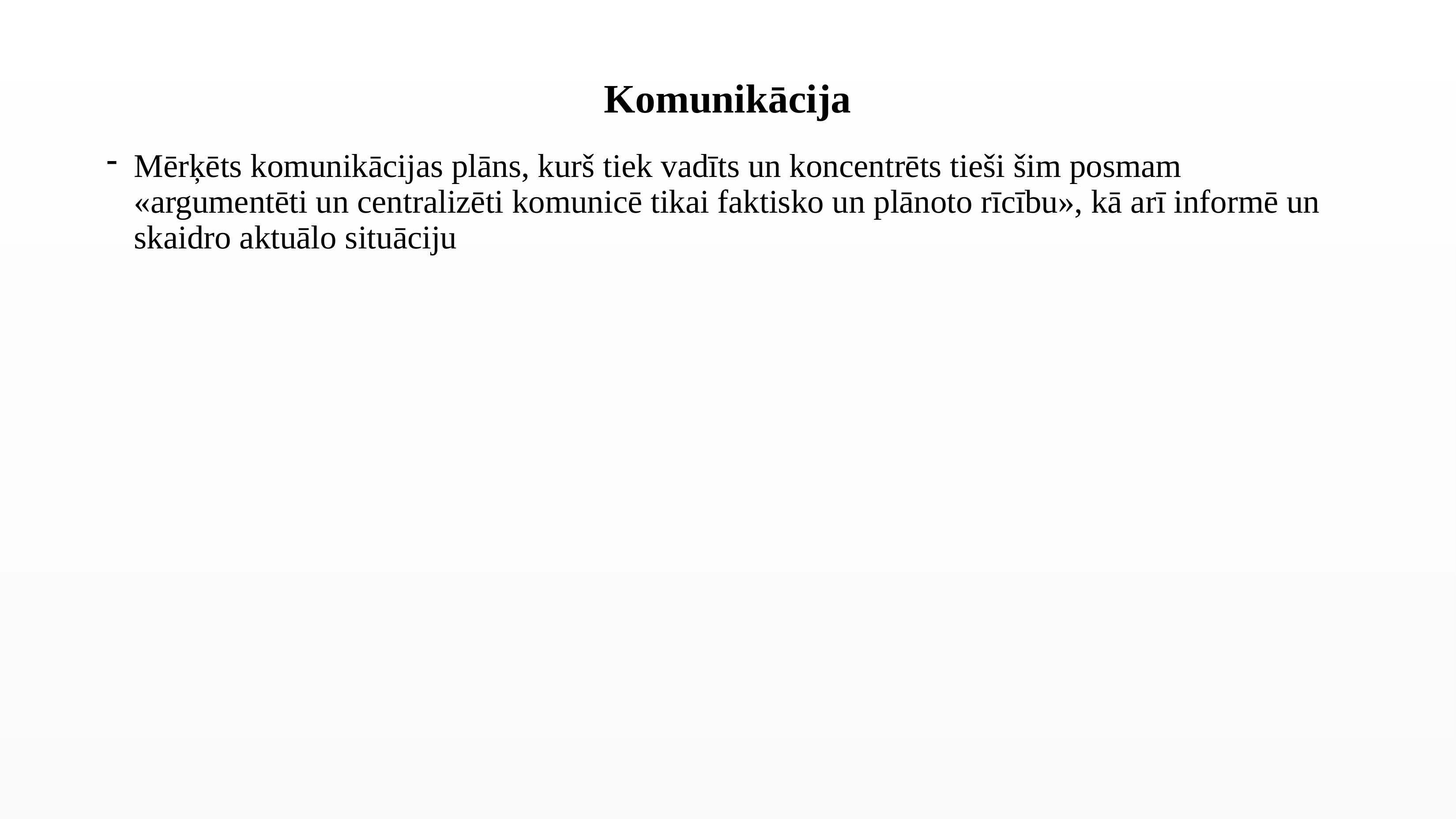

# Komunikācija
Mērķēts komunikācijas plāns, kurš tiek vadīts un koncentrēts tieši šim posmam «argumentēti un centralizēti komunicē tikai faktisko un plānoto rīcību», kā arī informē un skaidro aktuālo situāciju